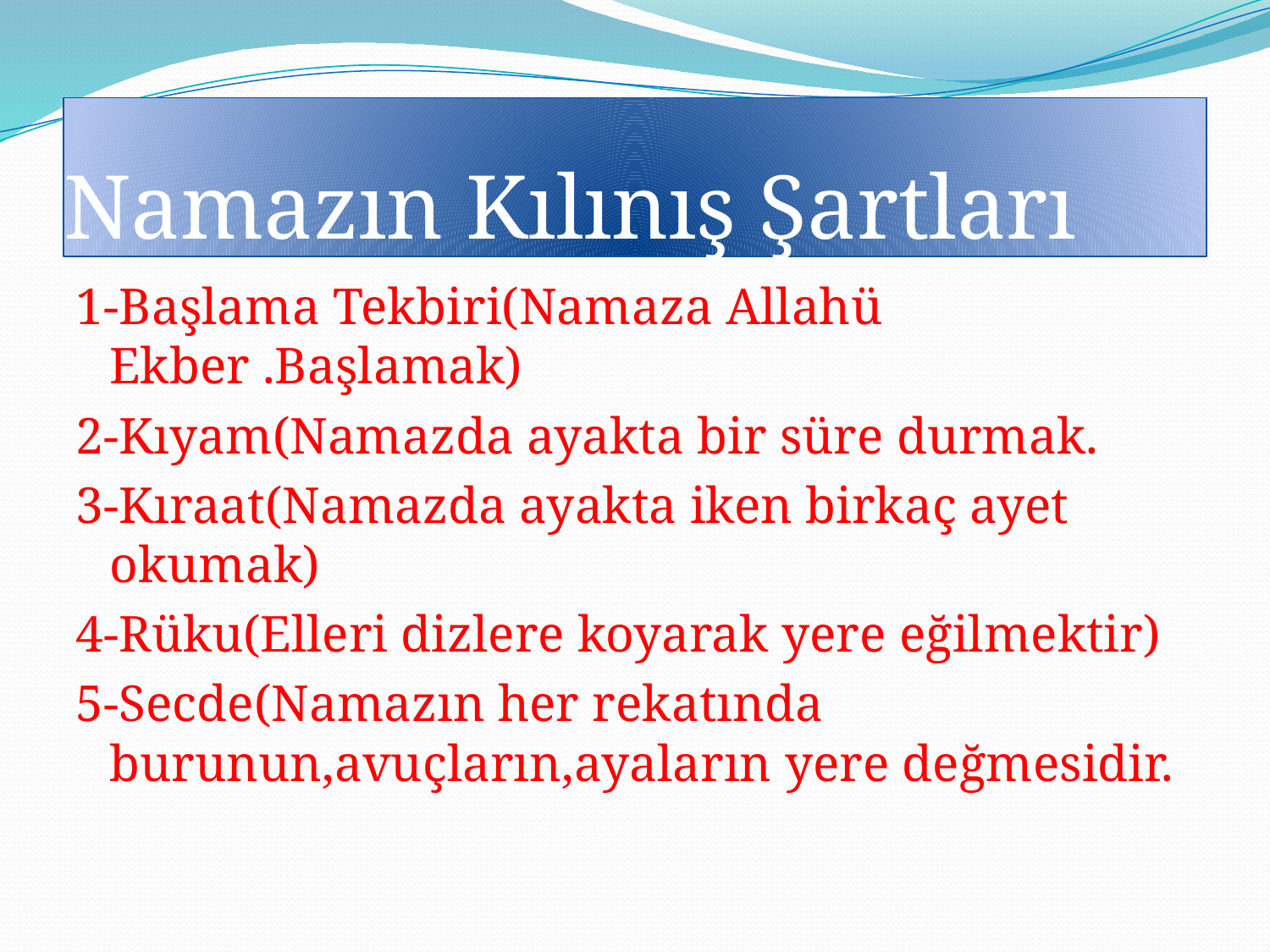

# Namazın Kılınış Şartları
1-Başlama Tekbiri(Namaza Allahü Ekber .Başlamak)
2-Kıyam(Namazda ayakta bir süre durmak.
3-Kıraat(Namazda ayakta iken birkaç ayet okumak)
4-Rüku(Elleri dizlere koyarak yere eğilmektir)
5-Secde(Namazın her rekatında burunun,avuçların,ayaların yere değmesidir.